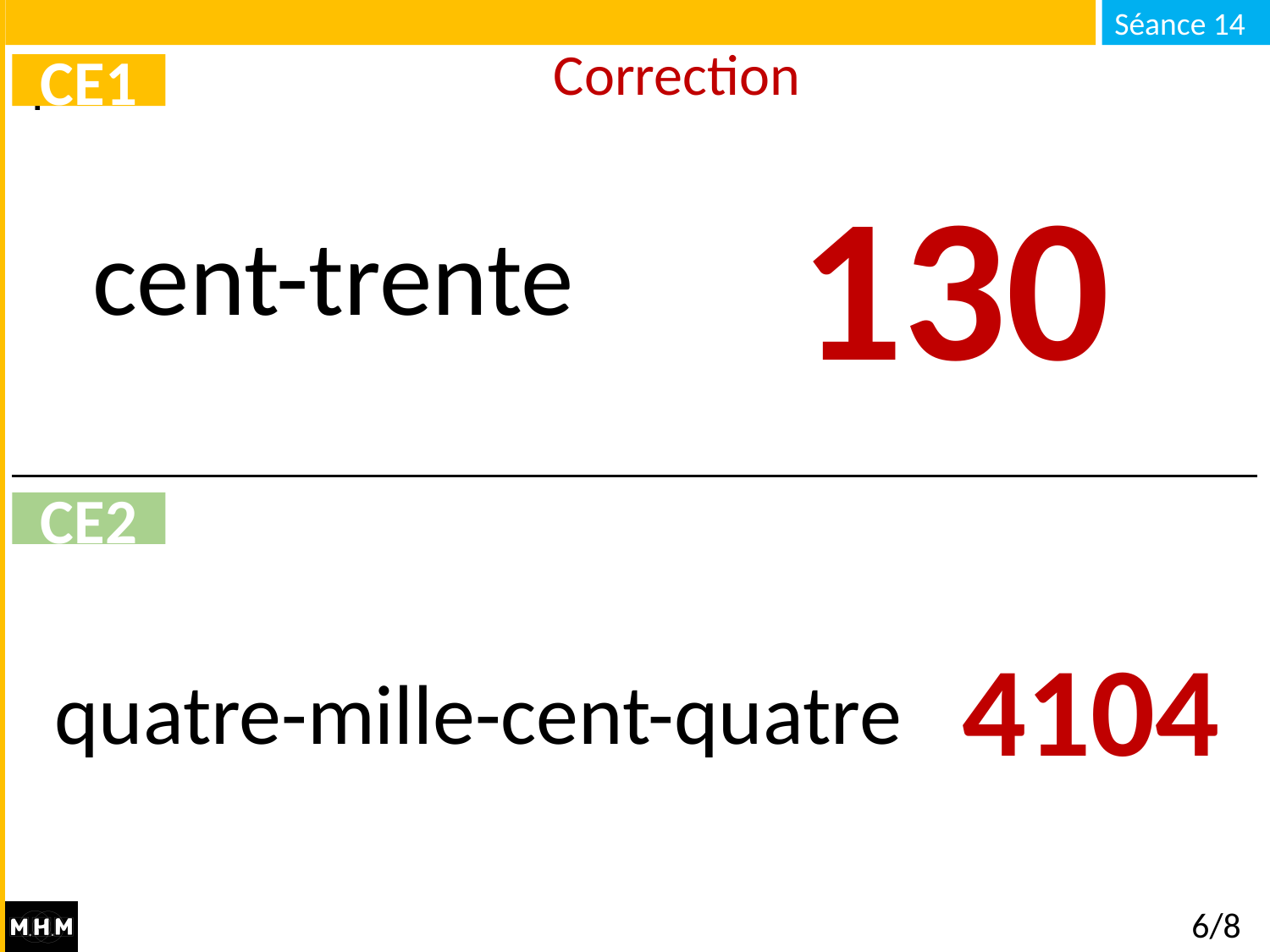

# Correction
CE1
130
cent-trente
CE2
4104
quatre-mille-cent-quatre
6/8